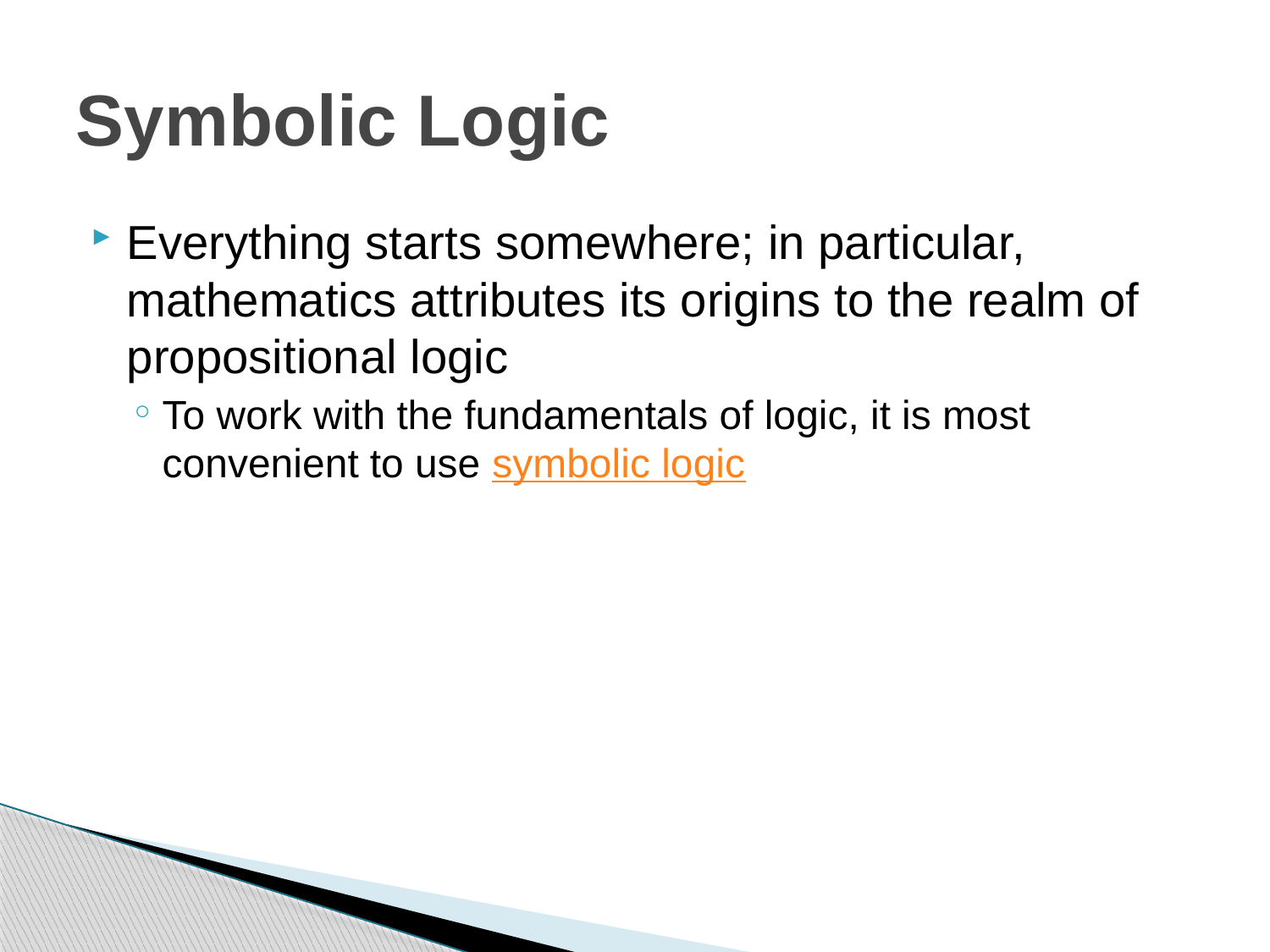

# Symbolic Logic
Everything starts somewhere; in particular, mathematics attributes its origins to the realm of propositional logic
To work with the fundamentals of logic, it is most convenient to use symbolic logic